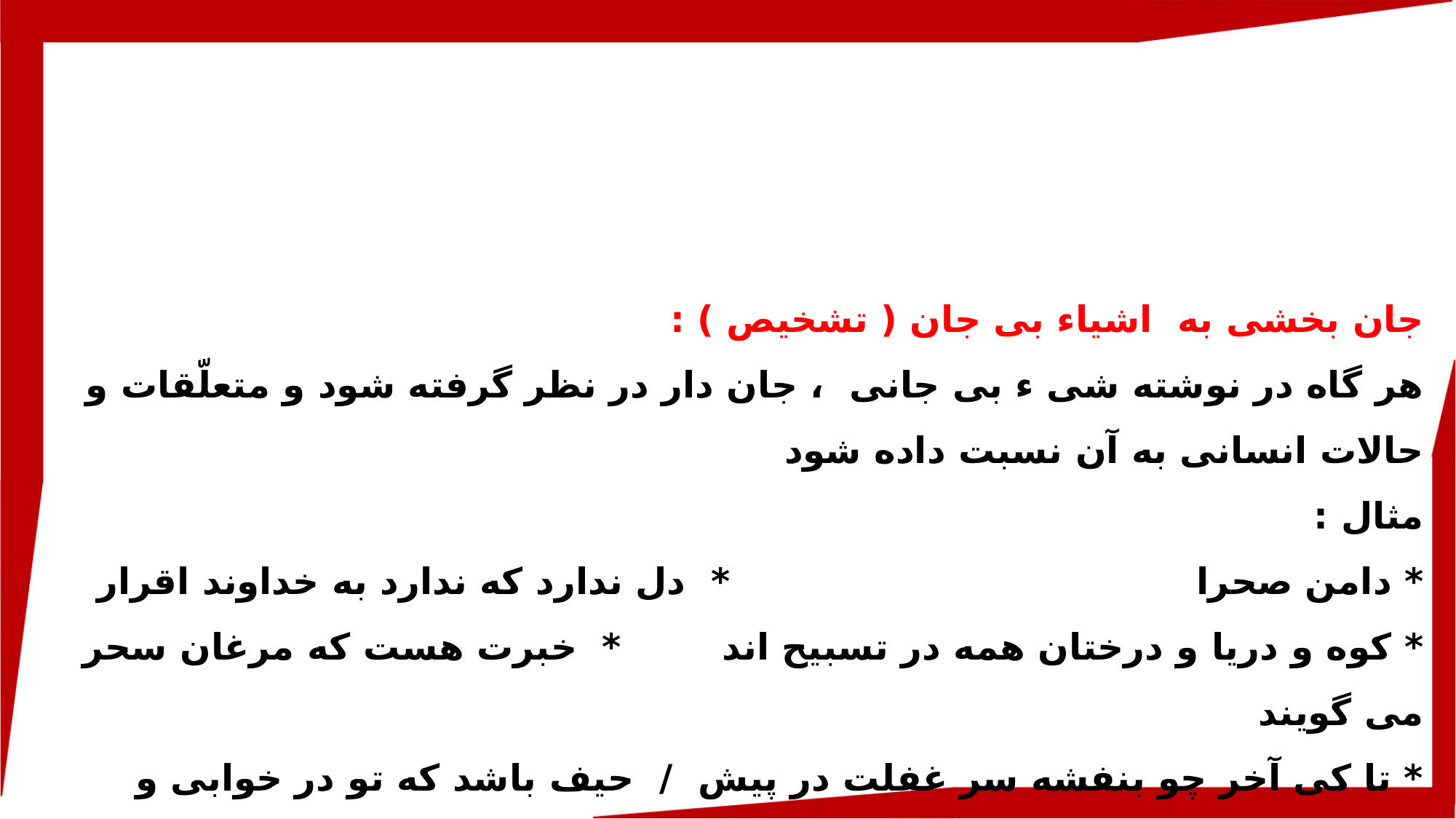

جان بخشی به  اشیاء بی جان ( تشخیص ) :
هر گاه در نوشته شی ء بی جانی  ، جان دار در نظر گرفته شود و متعلّقات و حالات انسانی به آن نسبت داده شود
مثال :
* دامن صحرا      					   *  دل ندارد که ندارد به خداوند اقرار
* کوه و دریا و درختان همه در تسبیح اند		   *  خبرت هست که مرغان سحر می گویند
* تا کی آخر چو بنفشه سر غفلت در پیش  /  حیف باشد که تو در خوابی و نرگس بیدار
* عقل حیران شود